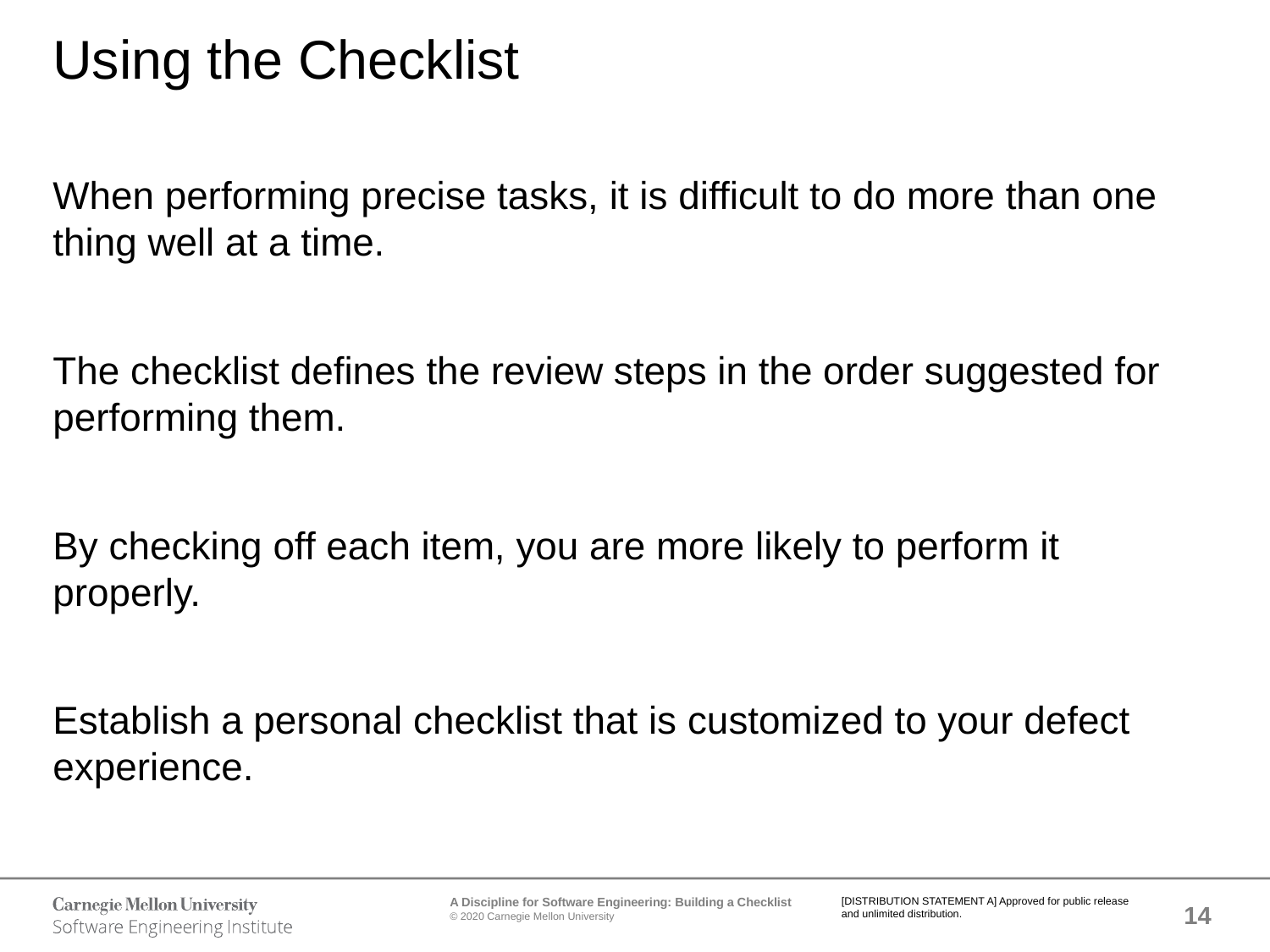

# Using the Checklist
When performing precise tasks, it is difficult to do more than one thing well at a time.

The checklist defines the review steps in the order suggested for performing them.

By checking off each item, you are more likely to perform it properly.

Establish a personal checklist that is customized to your defect experience.